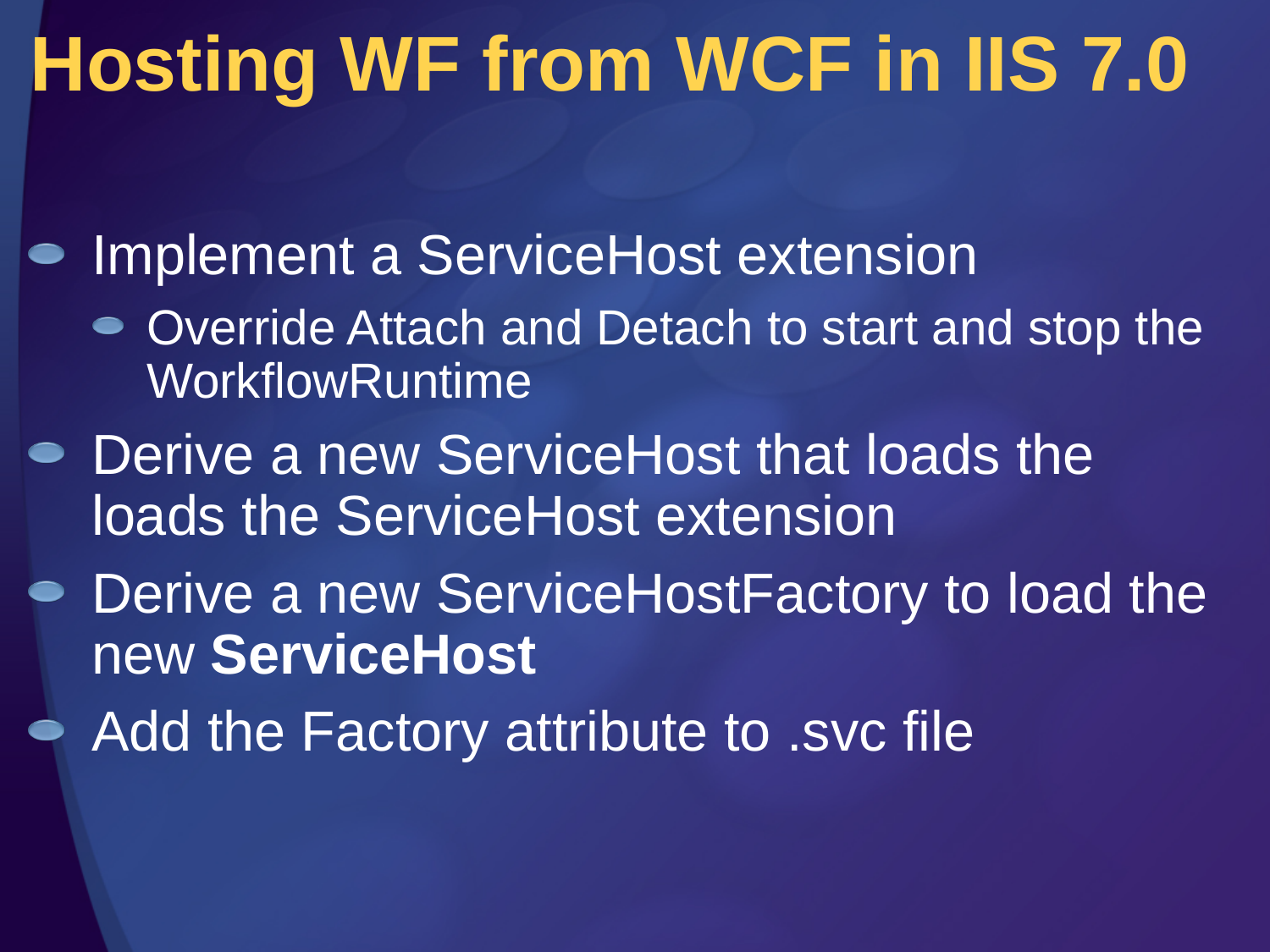

# Hosting WF from WCF in IIS 7.0
Implement a ServiceHost extension
Override Attach and Detach to start and stop the WorkflowRuntime
Derive a new ServiceHost that loads the loads the ServiceHost extension
Derive a new ServiceHostFactory to load the new ServiceHost
Add the Factory attribute to .svc file